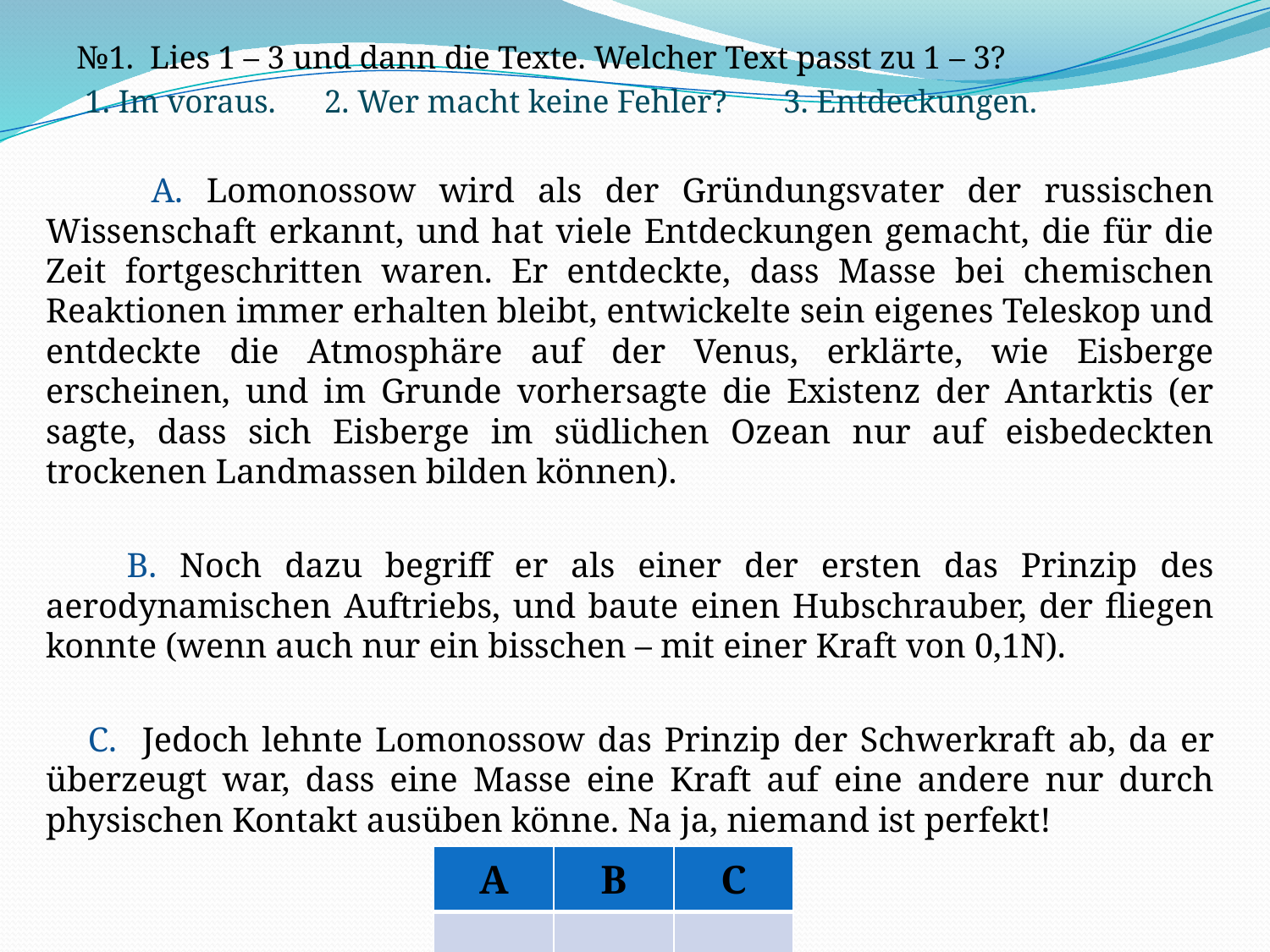

№1.  Lies 1 – 3 und dann die Texte. Welcher Text passt zu 1 – 3?
         1. Im voraus.      2. Wer macht keine Fehler?       3. Entdeckungen.

      А. Lomonossow wird als der Gründungsvater der russischen Wissenschaft erkannt, und hat viele Entdeckungen gemacht, die für die Zeit fortgeschritten waren. Er entdeckte, dass Masse bei chemischen Reaktionen immer erhalten bleibt, entwickelte sein eigenes Teleskop und entdeckte die Atmosphäre auf der Venus, erklärte, wie Eisberge erscheinen, und im Grunde vorhersagte die Existenz der Antarktis (er sagte, dass sich Eisberge im südlichen Ozean nur auf eisbedeckten trockenen Landmassen bilden können).

     B. Noch dazu begriff er als einer der ersten das Prinzip des aerodynamischen Auftriebs, und baute einen Hubschrauber, der fliegen konnte (wenn auch nur ein bisschen – mit einer Kraft von 0,1N).

      C.  Jedoch lehnte Lomonossow das Prinzip der Schwerkraft ab, da er überzeugt war, dass eine Masse eine Kraft auf eine andere nur durch physischen Kontakt ausüben könne. Na ja, niemand ist perfekt!

| A | B | C |
| --- | --- | --- |
|  |  |  |